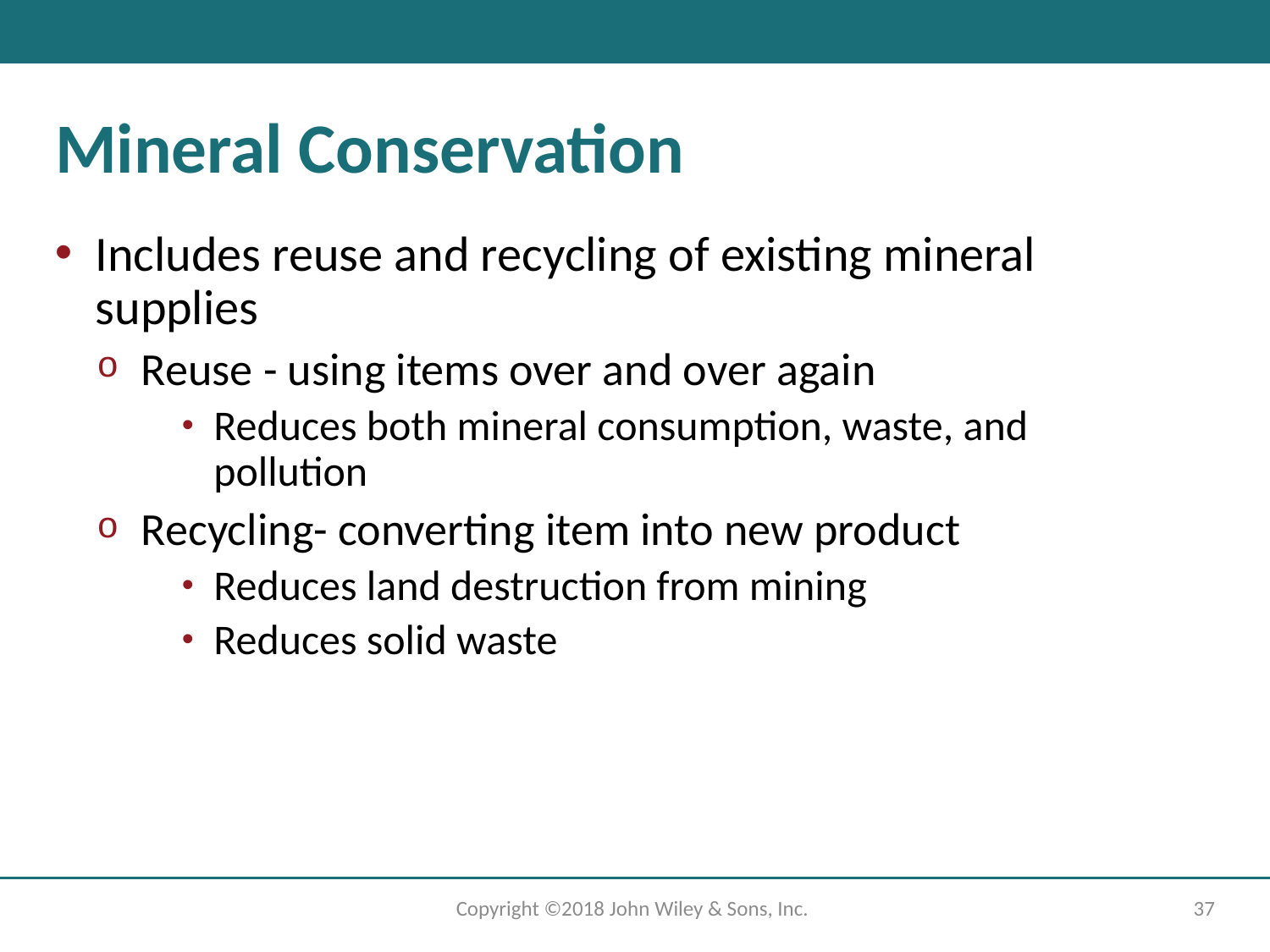

# Mineral Conservation
Includes reuse and recycling of existing mineral supplies
Reuse - using items over and over again
Reduces both mineral consumption, waste, and pollution
Recycling- converting item into new product
Reduces land destruction from mining
Reduces solid waste
Copyright ©2018 John Wiley & Sons, Inc.
37